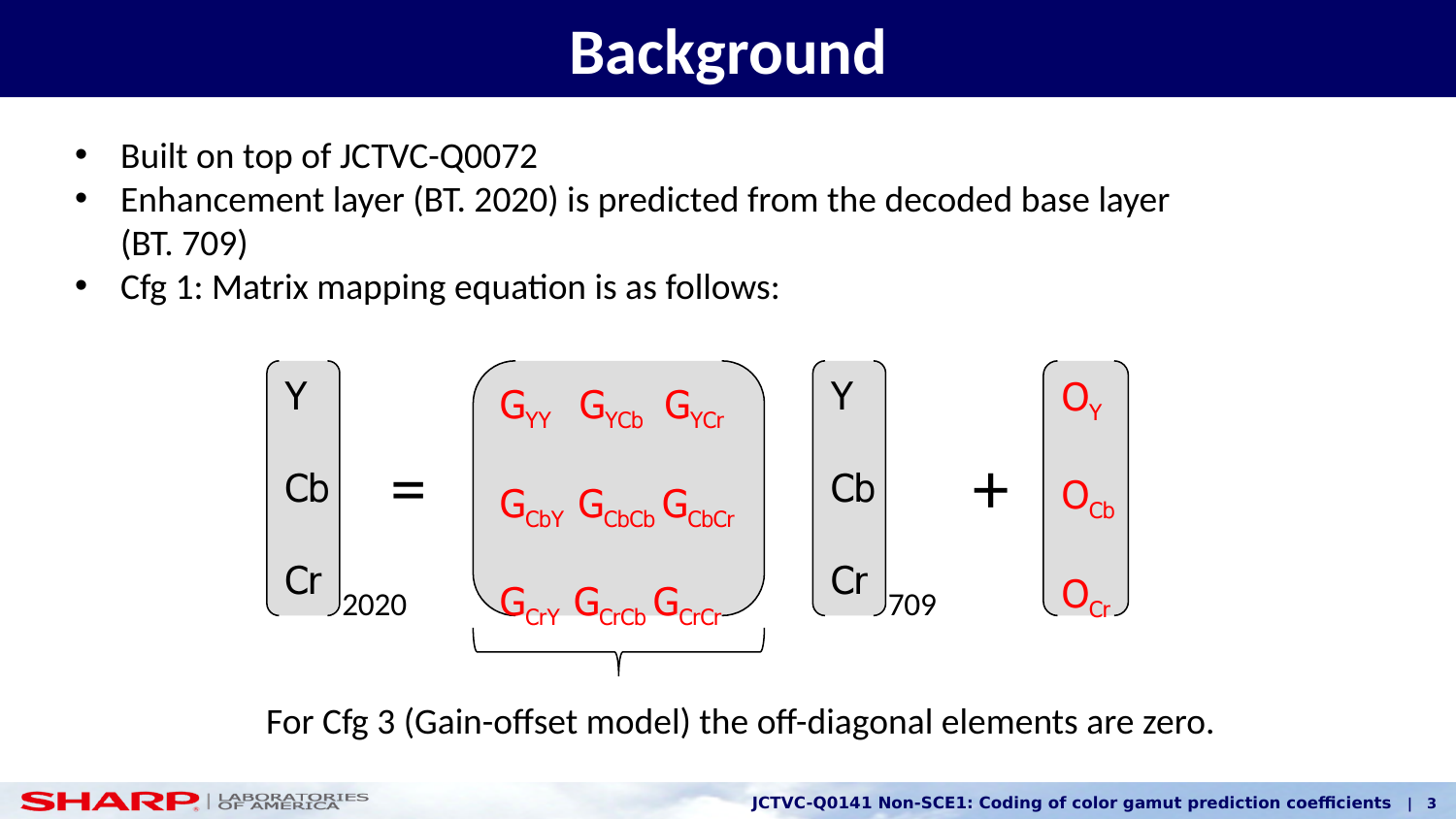

Background
Built on top of JCTVC-Q0072
Enhancement layer (BT. 2020) is predicted from the decoded base layer (BT. 709)
Cfg 1: Matrix mapping equation is as follows:

Y

Cb

Cr
GYY    GYCb   GYCr

GCbY  GCbCb GCbCr

GCrY  GCrCb GCrCr
Y

Cb

Cr
OY

OCb

OCr
=
+

2020
709
For Cfg 3 (Gain-offset model) the off-diagonal elements are zero.